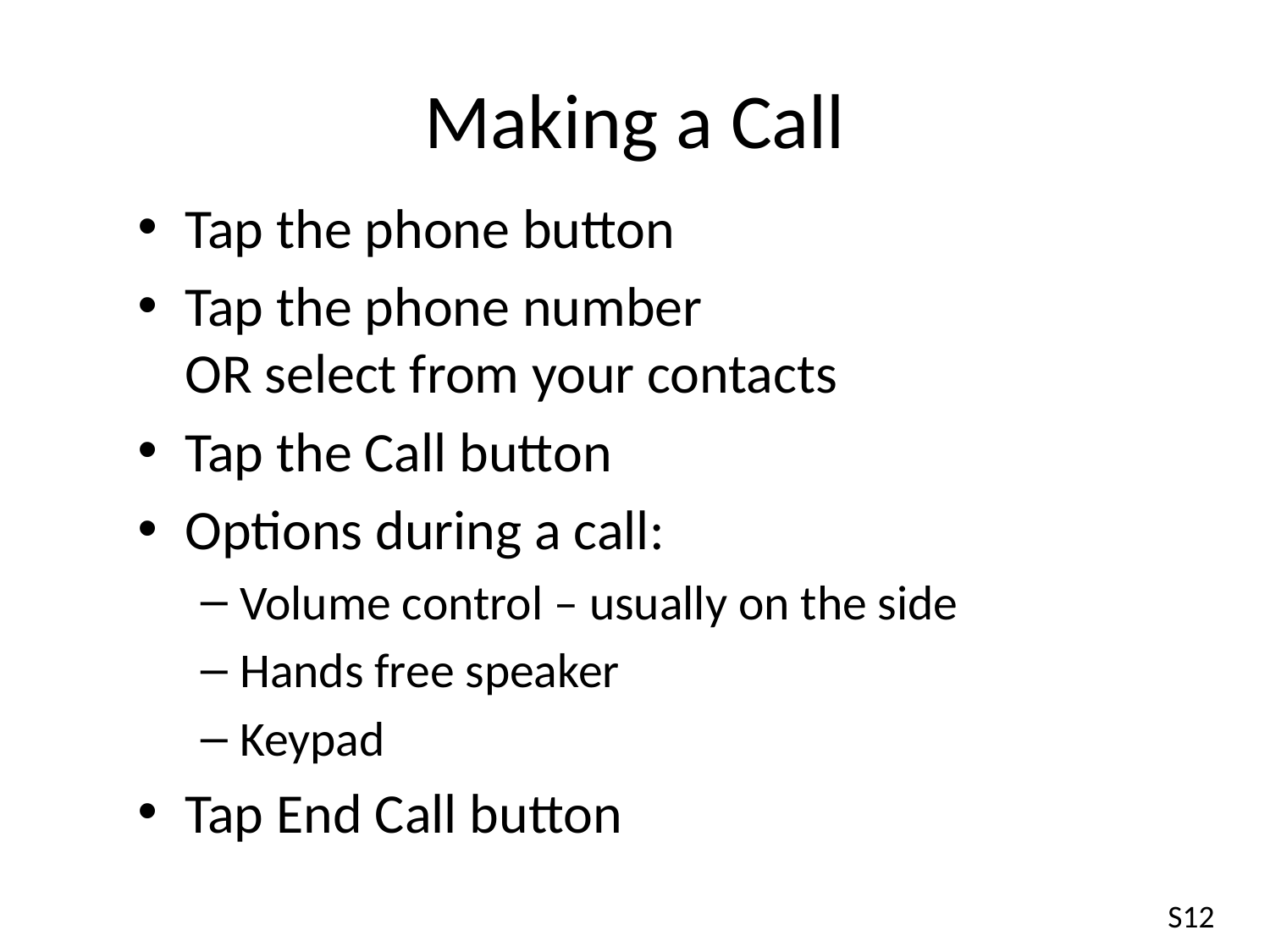

# Making a Call
Tap the phone button
Tap the phone number
OR select from your contacts
Tap the Call button
Options during a call:
Volume control – usually on the side
Hands free speaker
Keypad
Tap End Call button
S12